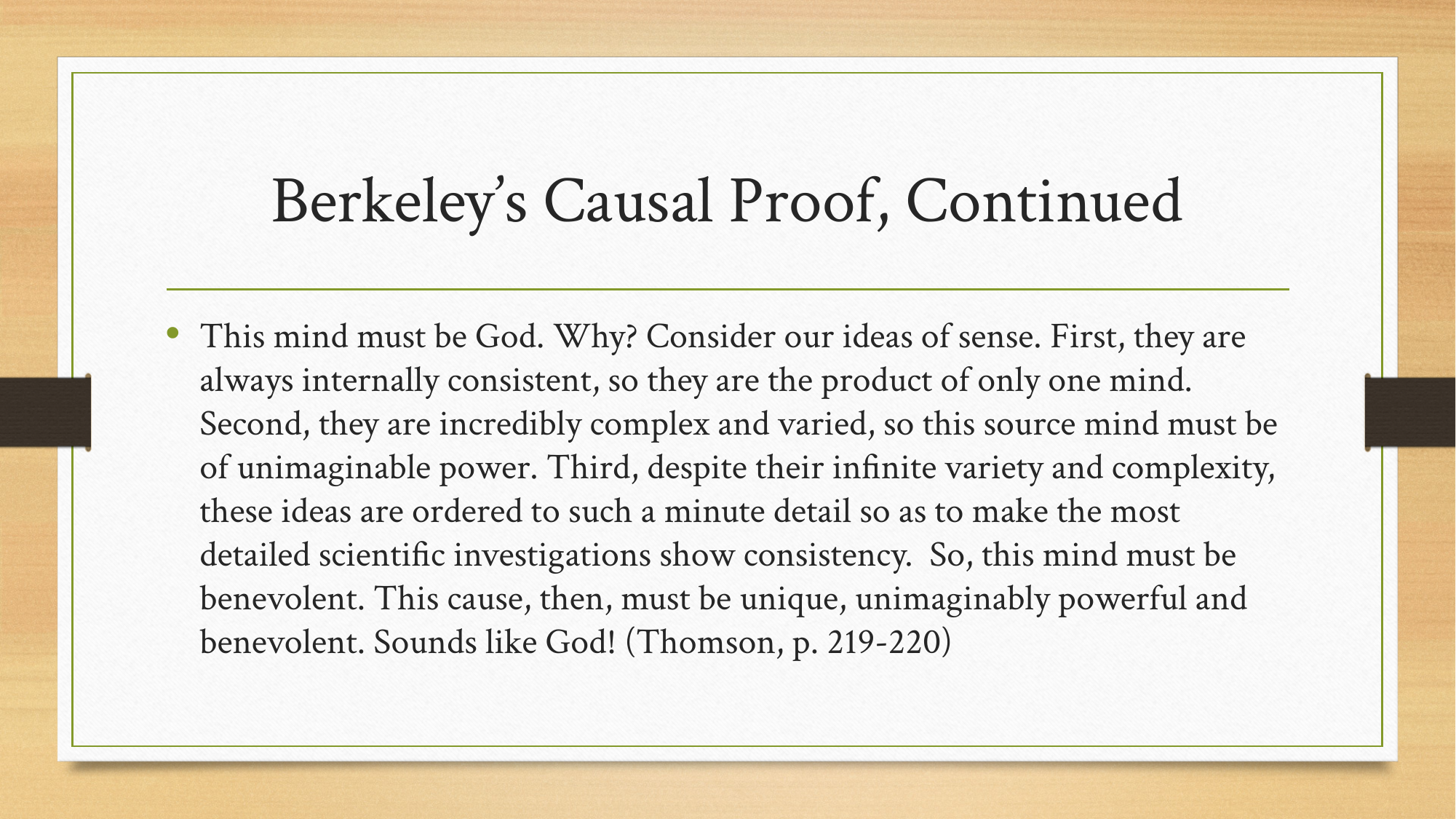

# Berkeley’s Causal Proof, Continued
This mind must be God. Why? Consider our ideas of sense. First, they are always internally consistent, so they are the product of only one mind. Second, they are incredibly complex and varied, so this source mind must be of unimaginable power. Third, despite their infinite variety and complexity, these ideas are ordered to such a minute detail so as to make the most detailed scientific investigations show consistency.  So, this mind must be benevolent. This cause, then, must be unique, unimaginably powerful and benevolent. Sounds like God! (Thomson, p. 219-220)